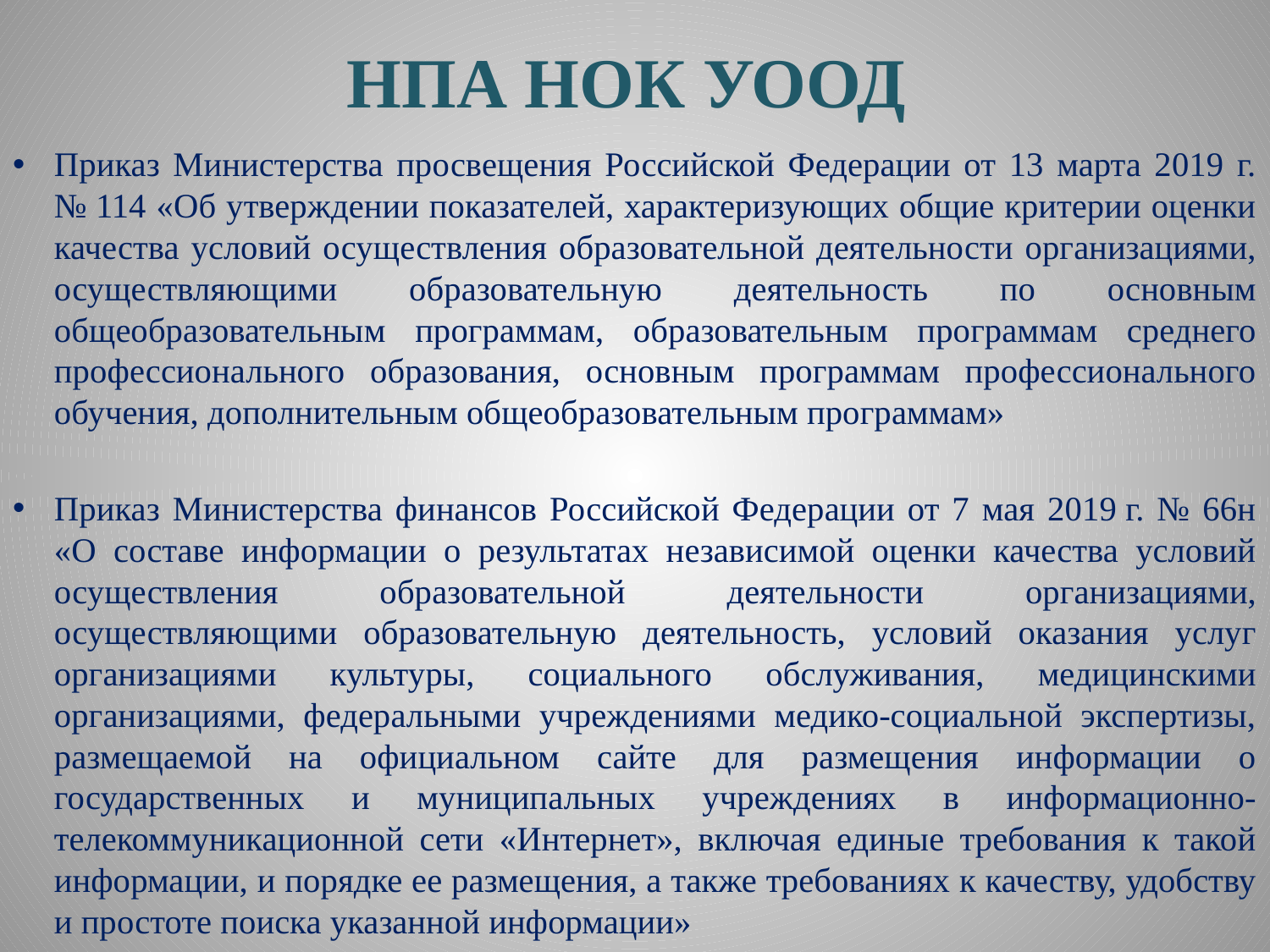

# НПА НОК УООД
Приказ Министерства просвещения Российской Федерации от 13 марта 2019 г. № 114 «Об утверждении показателей, характеризующих общие критерии оценки качества условий осуществления образовательной деятельности организациями, осуществляющими образовательную деятельность по основным общеобразовательным программам, образовательным программам среднего профессионального образования, основным программам профессионального обучения, дополнительным общеобразовательным программам»

Приказ Министерства финансов Российской Федерации от 7 мая 2019 г. № 66н «О составе информации о результатах независимой оценки качества условий осуществления образовательной деятельности организациями, осуществляющими образовательную деятельность, условий оказания услуг организациями культуры, социального обслуживания, медицинскими организациями, федеральными учреждениями медико-социальной экспертизы, размещаемой на официальном сайте для размещения информации о государственных и муниципальных учреждениях в информационно-телекоммуникационной сети «Интернет», включая единые требования к такой информации, и порядке ее размещения, а также требованиях к качеству, удобству и простоте поиска указанной информации»